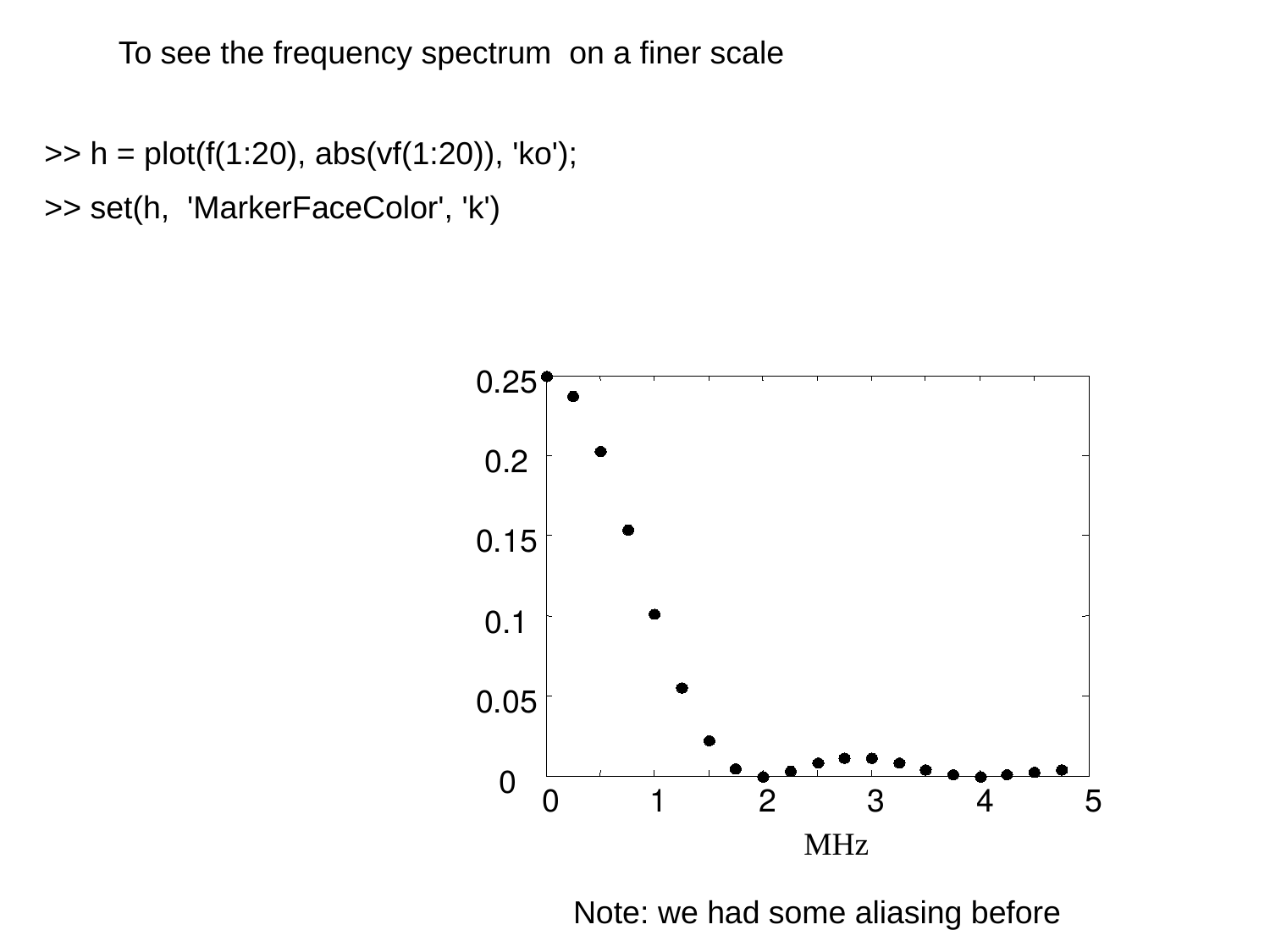

To see the frequency spectrum  on a finer scale
>> h = plot(f(1:20), abs(vf(1:20)), 'ko');
>> set(h,  'MarkerFaceColor', 'k')
0.25

0.2

0.15

0.1

0.05

0

0
1
2
3
4
5
MHz
Note: we had some aliasing before